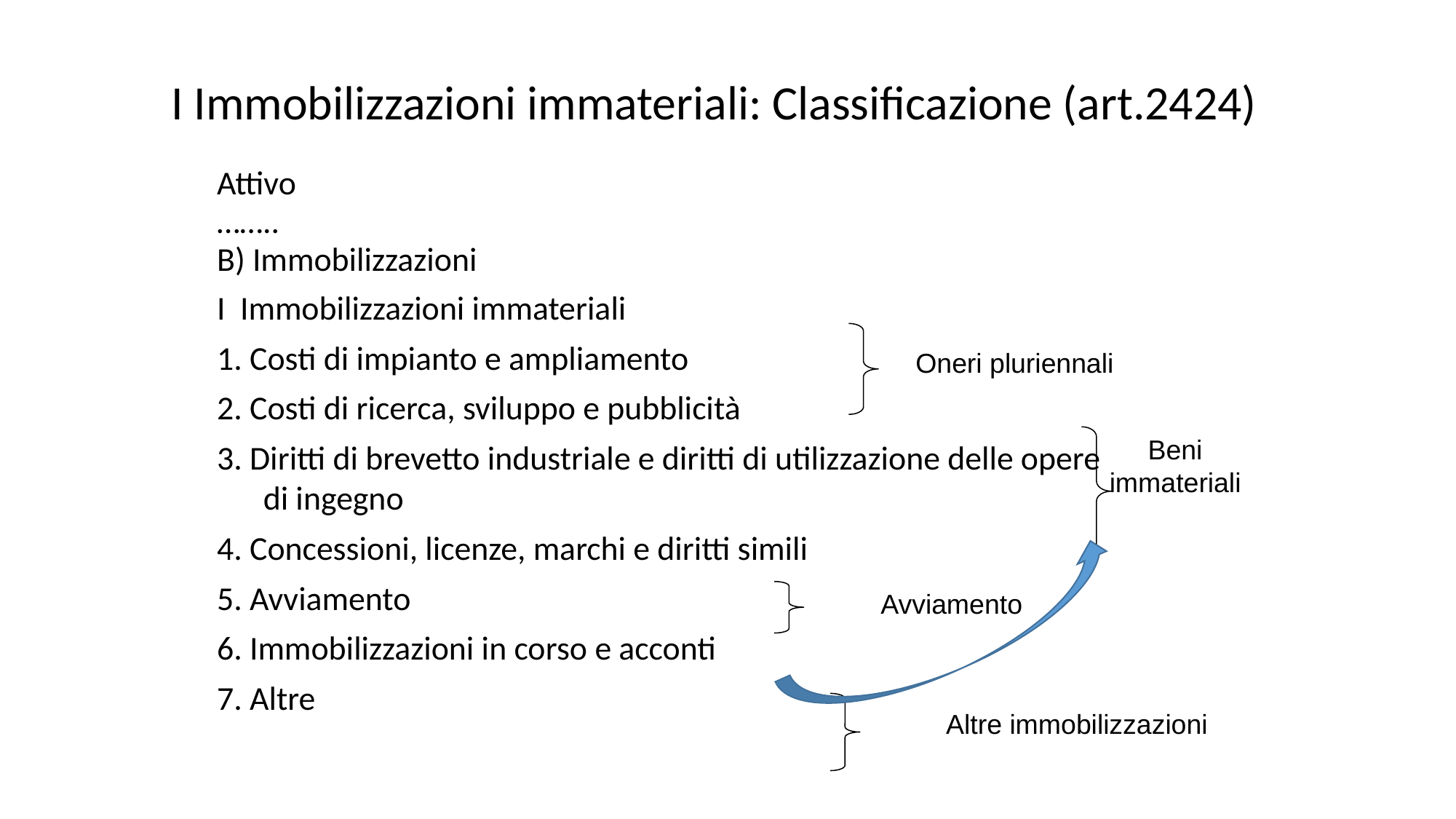

I Immobilizzazioni immateriali: Classificazione (art.2424)

Attivo
……..
B) Immobilizzazioni
I  Immobilizzazioni immateriali
1. Costi di impianto e ampliamento
2. Costi di ricerca, sviluppo e pubblicità
3. Diritti di brevetto industriale e diritti di utilizzazione delle opere di ingegno
4. Concessioni, licenze, marchi e diritti simili
5. Avviamento
6. Immobilizzazioni in corso e acconti
7. Altre

Oneri pluriennali

Beni immateriali

Avviamento

Altre immobilizzazioni